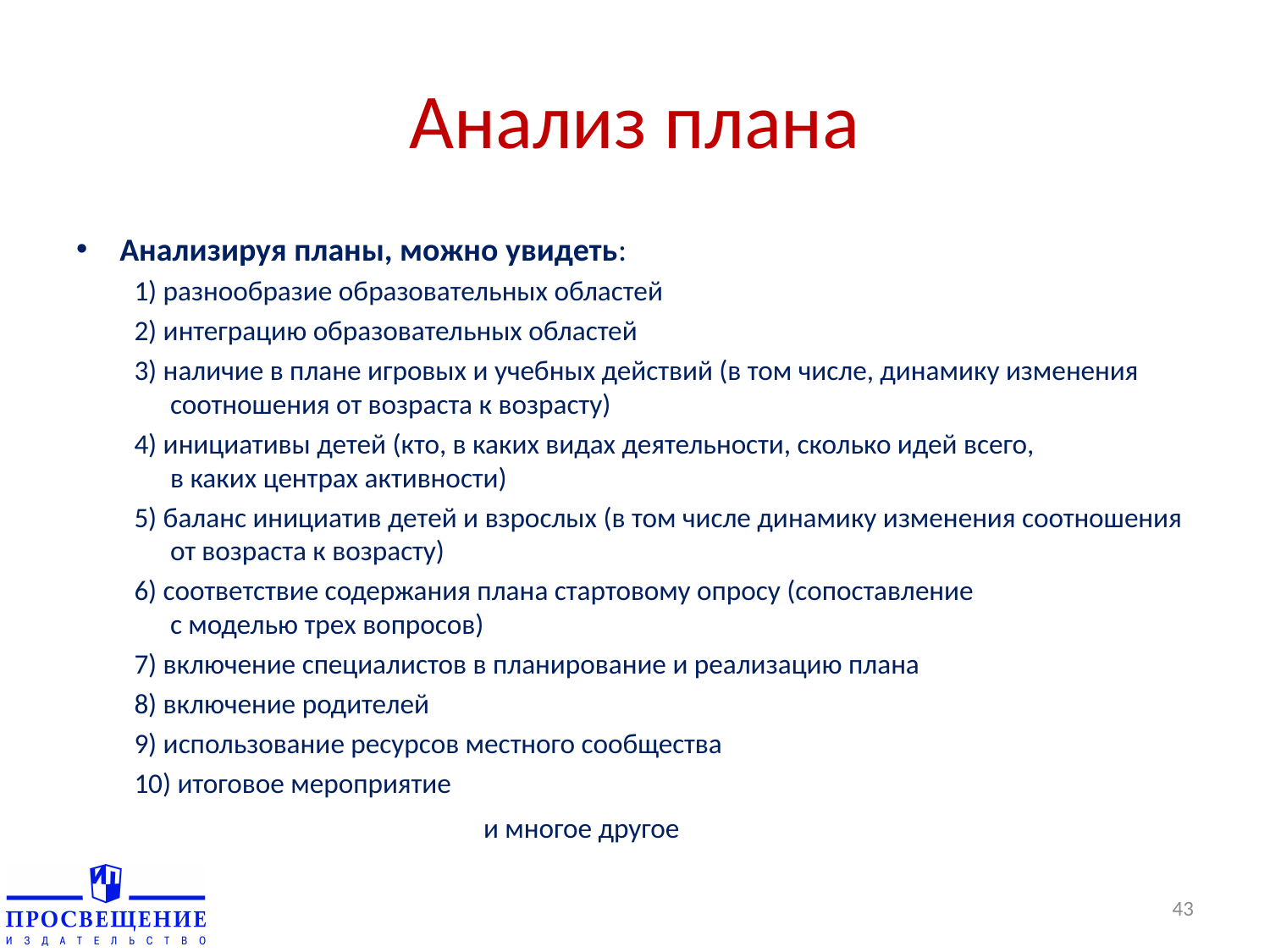

# Анализ плана
Анализируя планы, можно увидеть:
1) разнообразие образовательных областей
2) интеграцию образовательных областей
3) наличие в плане игровых и учебных действий (в том числе, динамику изменения соотношения от возраста к возрасту)
4) инициативы детей (кто, в каких видах деятельности, сколько идей всего,
в каких центрах активности)
5) баланс инициатив детей и взрослых (в том числе динамику изменения соотношения от возраста к возрасту)
6) соответствие содержания плана стартовому опросу (сопоставление
с моделью трех вопросов)
7) включение специалистов в планирование и реализацию плана
8) включение родителей
9) использование ресурсов местного сообщества
10) итоговое мероприятие
                                                       и многое другое
43